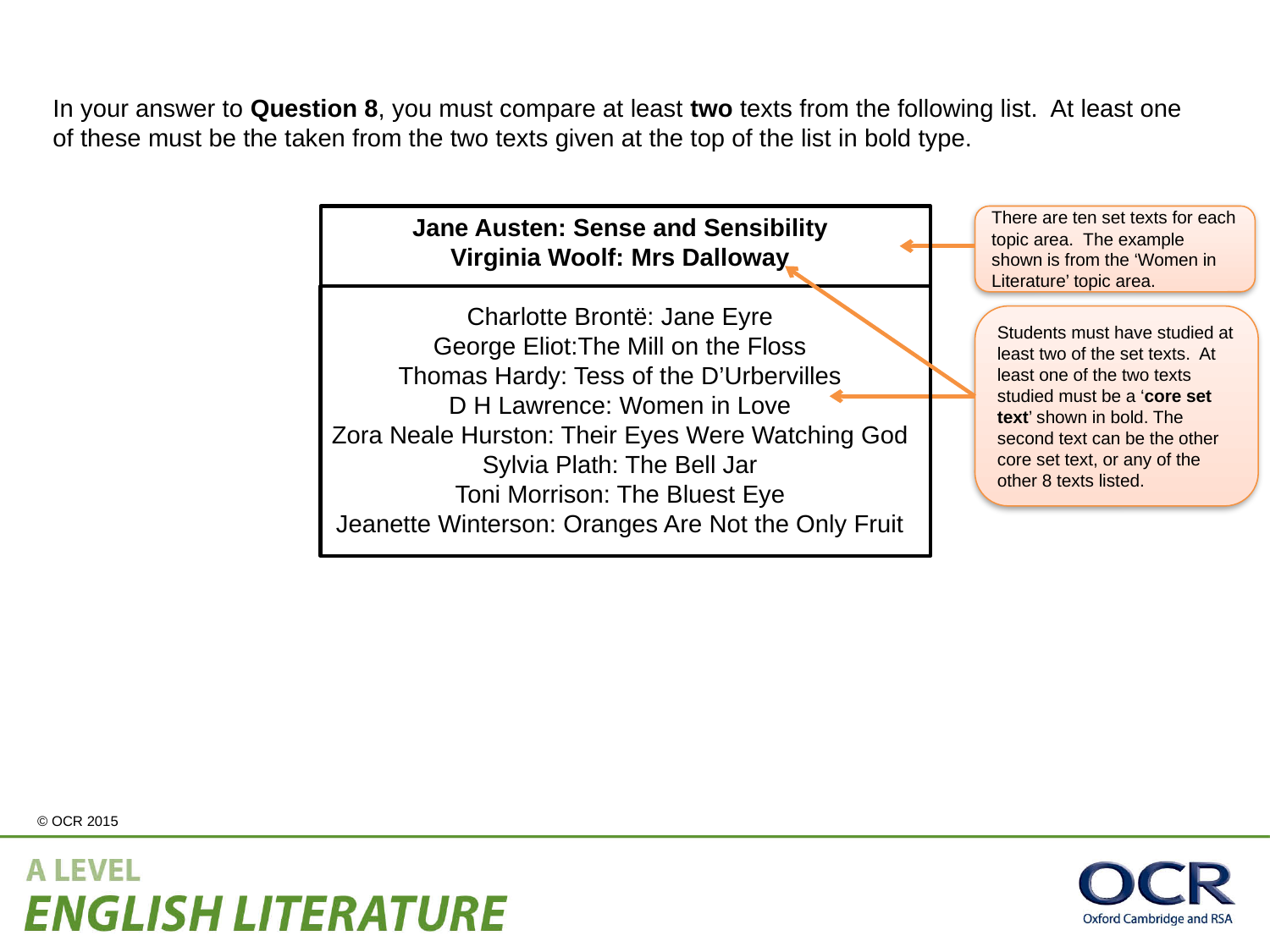

In your answer to Question 8, you must compare at least two texts from the following list.  At least one of these must be the taken from the two texts given at the top of the list in bold type.

Jane Austen: Sense and Sensibility
Virginia Woolf: Mrs Dalloway

Charlotte Brontë: Jane Eyre
George Eliot:The Mill on the Floss
Thomas Hardy: Tess of the D’Urbervilles
D H Lawrence: Women in Love
Zora Neale Hurston: Their Eyes Were Watching God
Sylvia Plath: The Bell Jar
Toni Morrison: The Bluest Eye
Jeanette Winterson: Oranges Are Not the Only Fruit

There are ten set texts for each topic area.  The example shown is from the ‘Women in Literature’ topic area.
Students must have studied at least two of the set texts.  At least one of the two texts studied must be a ‘core set text’ shown in bold. The second text can be the other core set text, or any of the other 8 texts listed.